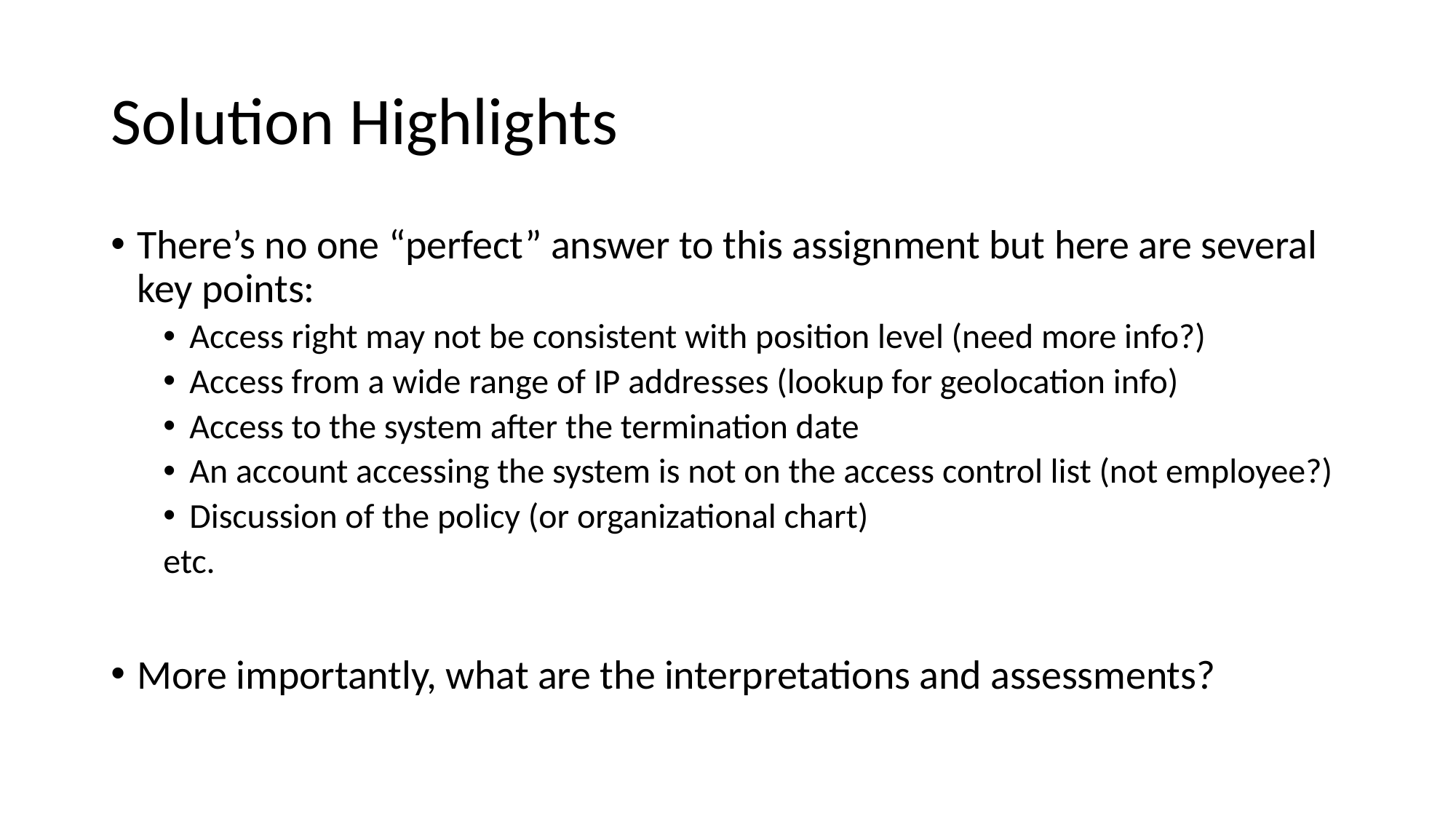

# Solution Highlights
There’s no one “perfect” answer to this assignment but here are several key points:
Access right may not be consistent with position level (need more info?)
Access from a wide range of IP addresses (lookup for geolocation info)
Access to the system after the termination date
An account accessing the system is not on the access control list (not employee?)
Discussion of the policy (or organizational chart)
etc.

More importantly, what are the interpretations and assessments?